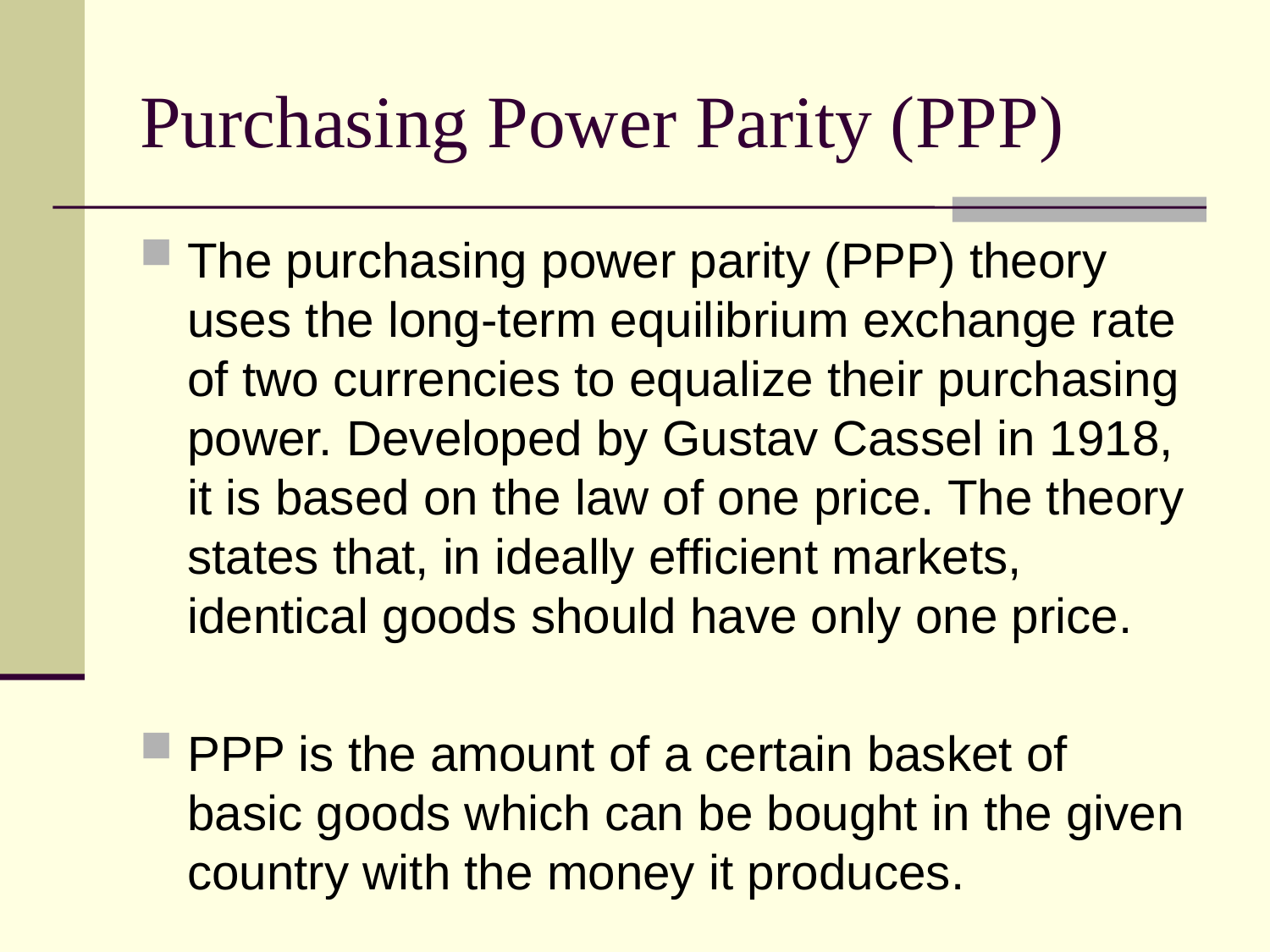

# Purchasing Power Parity (PPP)
The purchasing power parity (PPP) theory uses the long-term equilibrium exchange rate of two currencies to equalize their purchasing power. Developed by Gustav Cassel in 1918, it is based on the law of one price. The theory states that, in ideally efficient markets, identical goods should have only one price.

PPP is the amount of a certain basket of basic goods which can be bought in the given country with the money it produces.